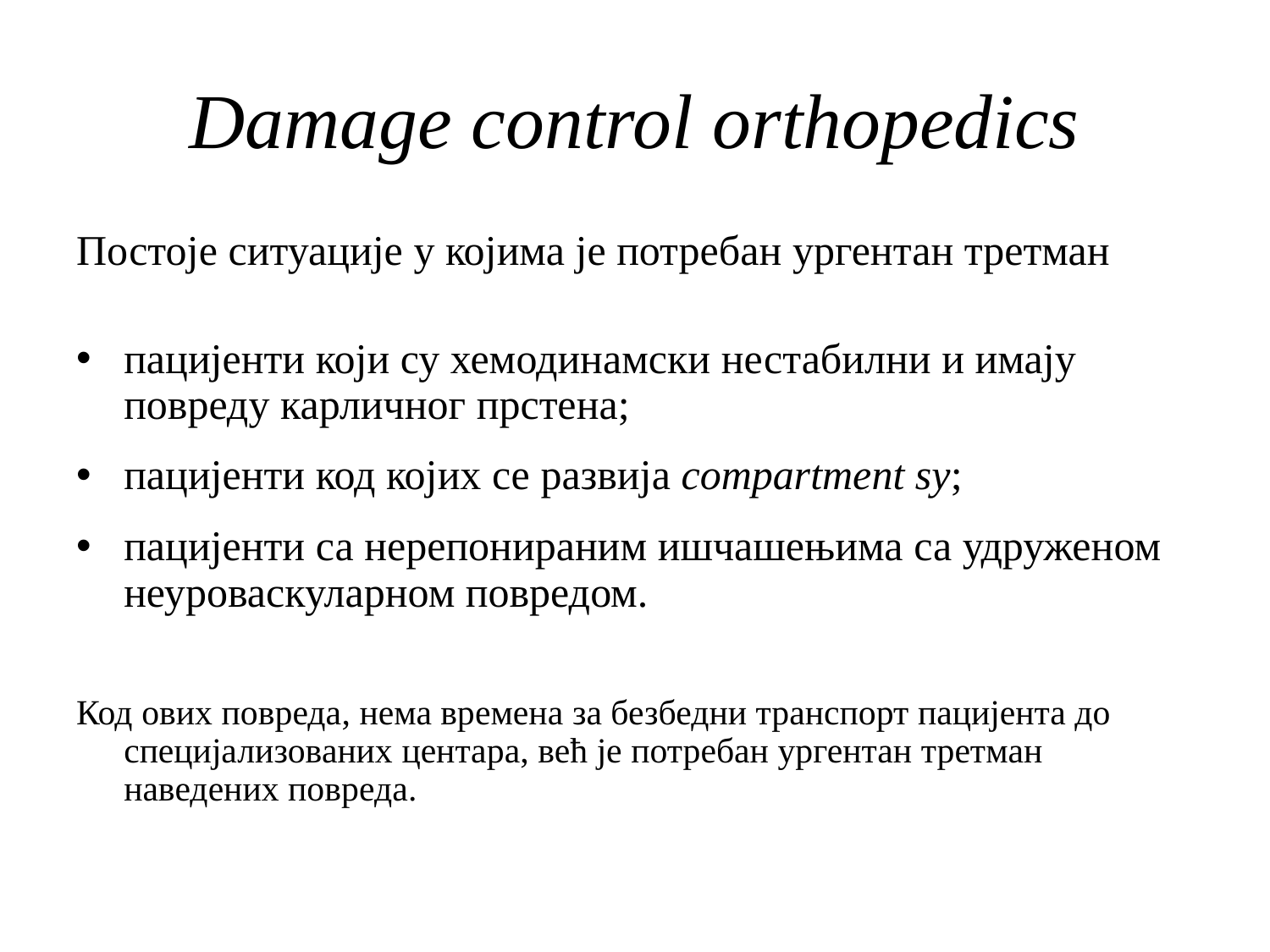

# Damage control orthopedics
Постоје ситуације у којима је потребан ургентан третман

пацијенти који су хемодинамски нестабилни и имају повреду карличног прстена;
пацијенти код којих се развија compartment sy;
пацијенти са нерепонираним ишчашењима са удруженом неуроваскуларном повредом.

Код ових повреда, нема времена за безбедни транспорт пацијента до специјализованих центара, већ је потребан ургентан третман наведених повреда.